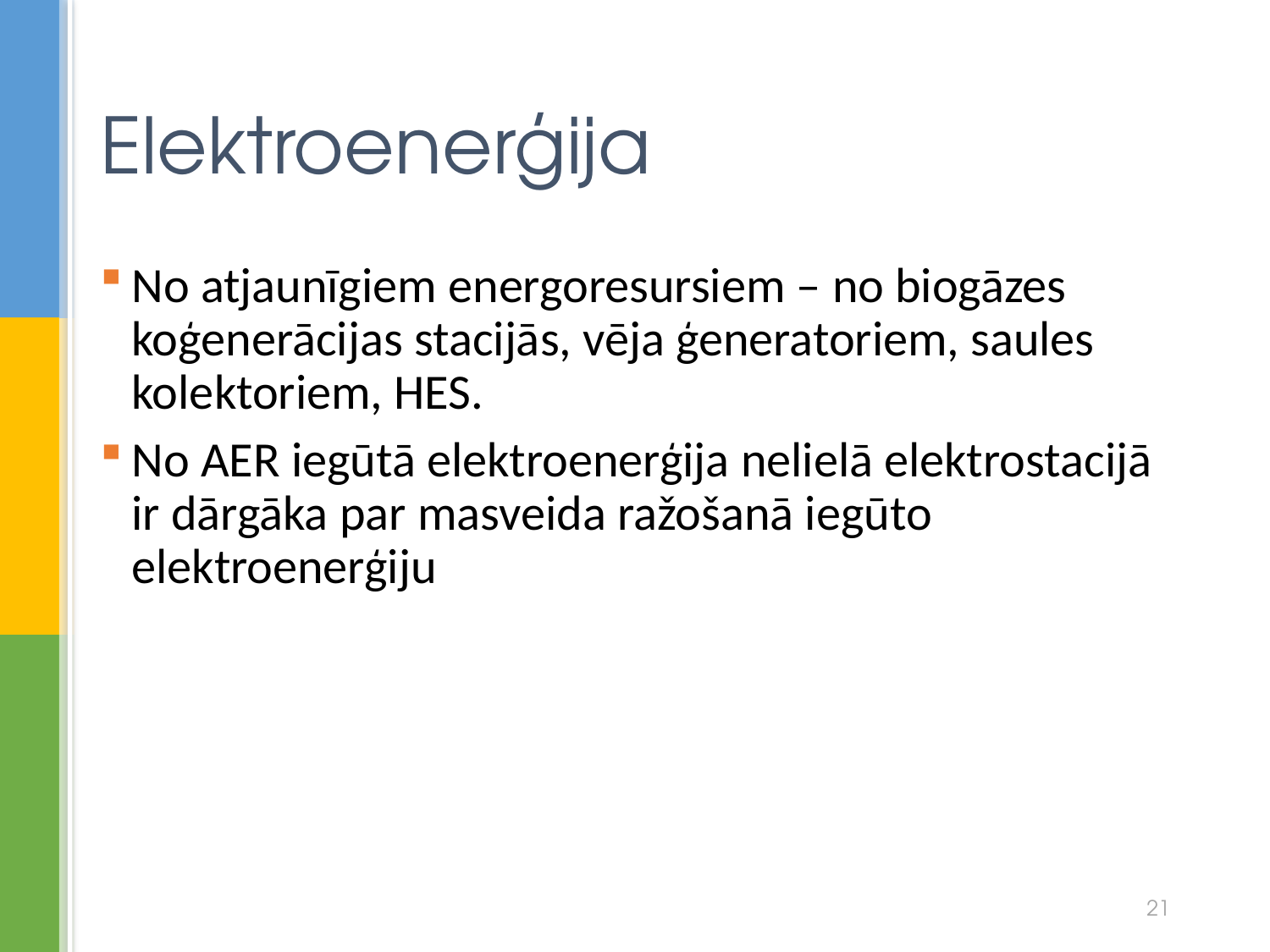

# Elektroenerģija
No atjaunīgiem energoresursiem – no biogāzes koģenerācijas stacijās, vēja ģeneratoriem, saules kolektoriem, HES.
No AER iegūtā elektroenerģija nelielā elektrostacijā ir dārgāka par masveida ražošanā iegūto elektroenerģiju
21